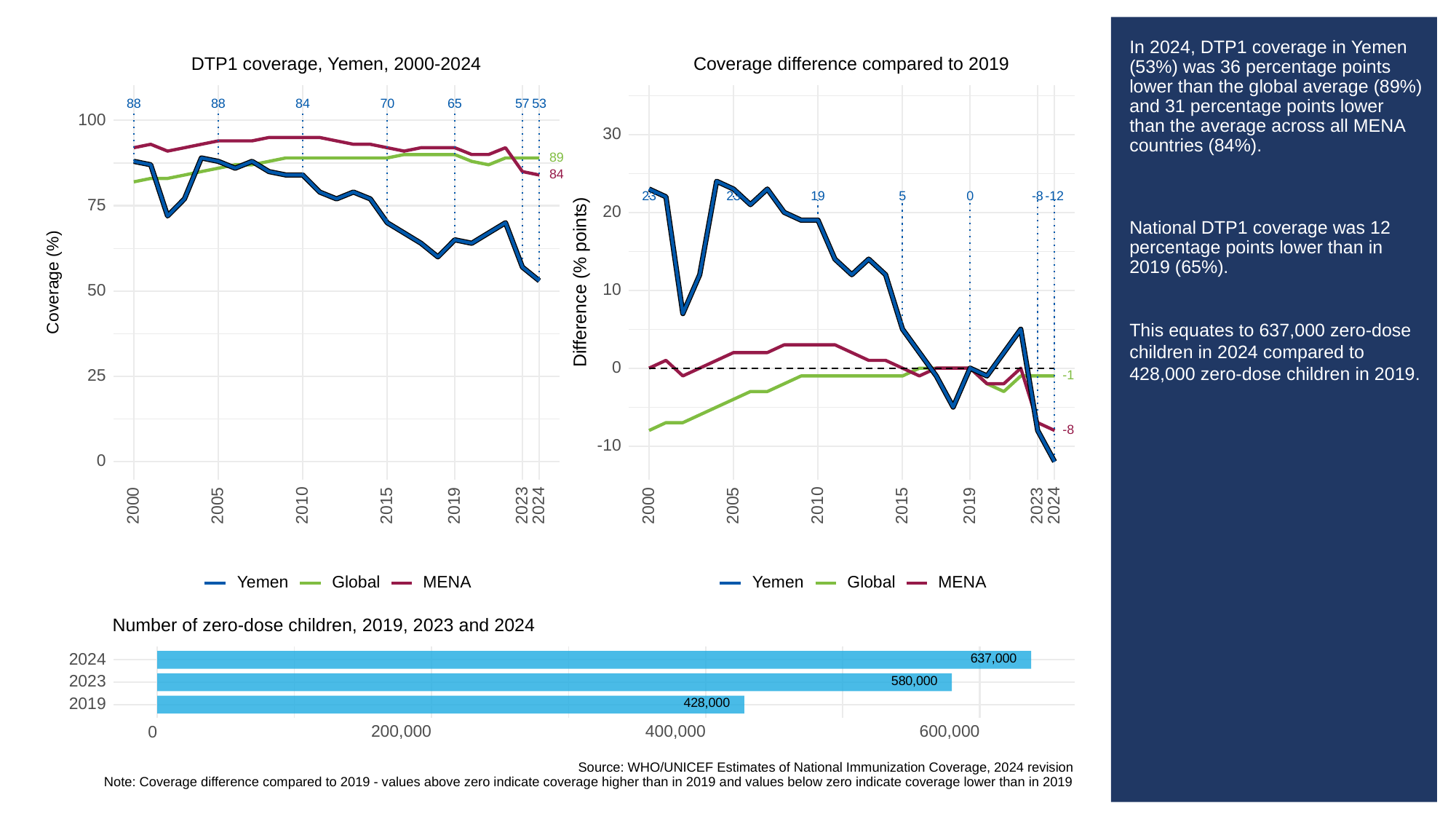

# In 2024, DTP1 coverage in Yemen (53%) was 36 percentage points lower than the global average (89%) and 31 percentage points lower than the average across all MENA countries (84%).

National DTP1 coverage was 12 percentage points lower than in 2019 (65%).

This equates to 637,000 zero-dose children in 2024 compared to 428,000 zero-dose children in 2019.

Coverage difference compared to 2019
DTP1 coverage, Yemen, 2000-2024

53
88
88
84
70
65
57

100

30

89

84

23
23
19
0
-8
-12
5
75

20

Difference (% points)
Coverage (%)
10
50

0

25
-1

-8
-10

0

2023
2023
2000
2005
2010
2015
2019
2024
2000
2005
2010
2015
2019
2024
Global
Global
Yemen
Yemen
MENA
MENA

Number of zero-dose children, 2019, 2023 and 2024

637,000
2024

580,000
2023

428,000
2019

200,000
400,000
600,000
0
Source: WHO/UNICEF Estimates of National Immunization Coverage, 2024 revision
Note: Coverage difference compared to 2019 - values above zero indicate coverage higher than in 2019 and values below zero indicate coverage lower than in 2019